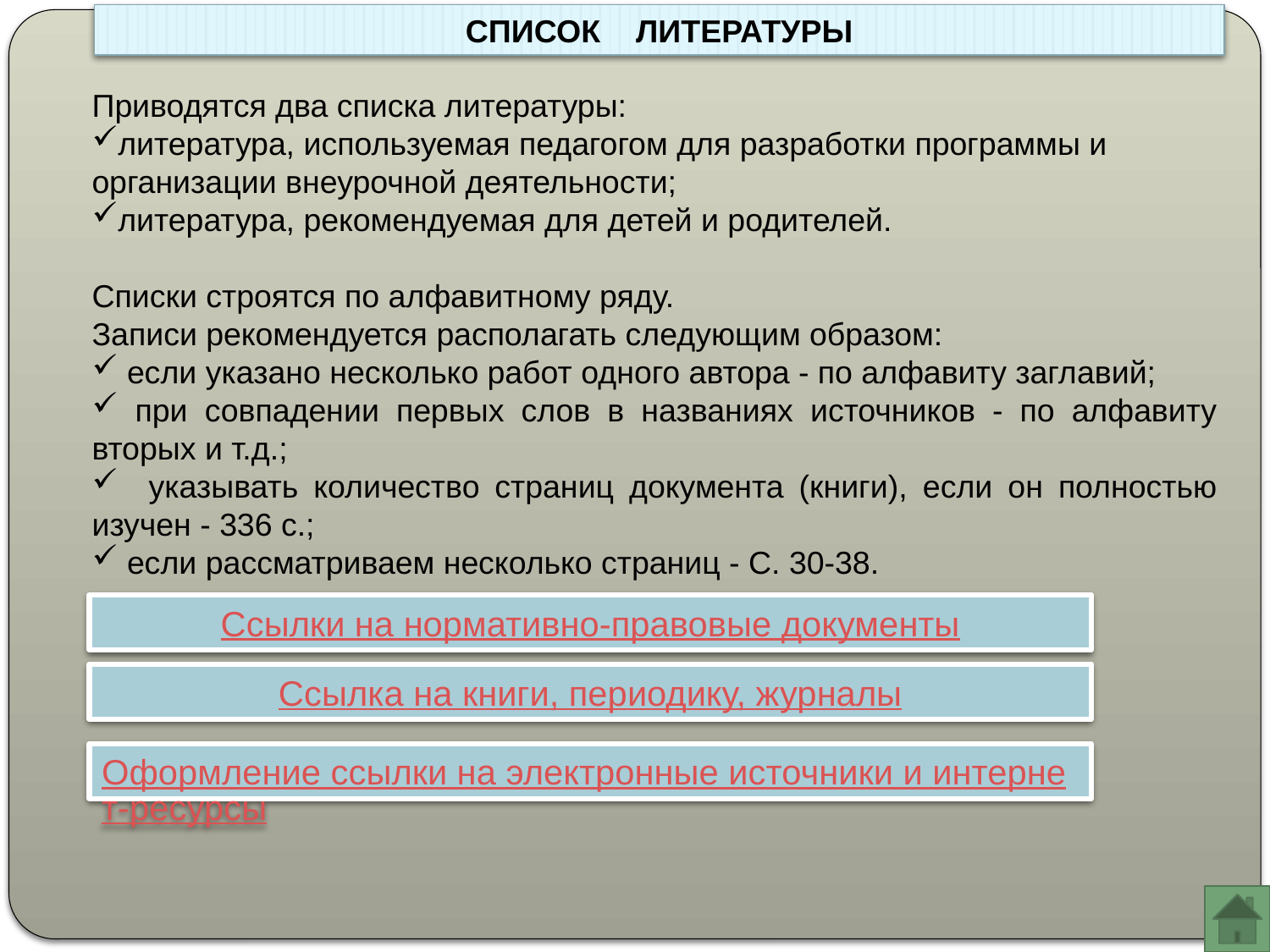

СПИСОК    ЛИТЕРАТУРЫ
Приводятся два списка литературы:
литература, используемая педагогом для разработки программы и организации внеурочной деятельности;
литература, рекомендуемая для детей и родителей.

Списки строятся по алфавитному ряду.
Записи рекомендуется располагать следующим образом:
 если указано несколько работ одного автора - по алфавиту заглавий;
 при совпадении первых слов в названиях источников - по алфавиту вторых и т.д.;
  указывать количество страниц документа (книги), если он полностью изучен - 336 с.;
 если рассматриваем несколько страниц - С. 30-38.
Ссылки на нормативно-правовые документы
Ссылка на книги, периодику, журналы
Оформление ссылки на электронные источники и интернет-ресурсы